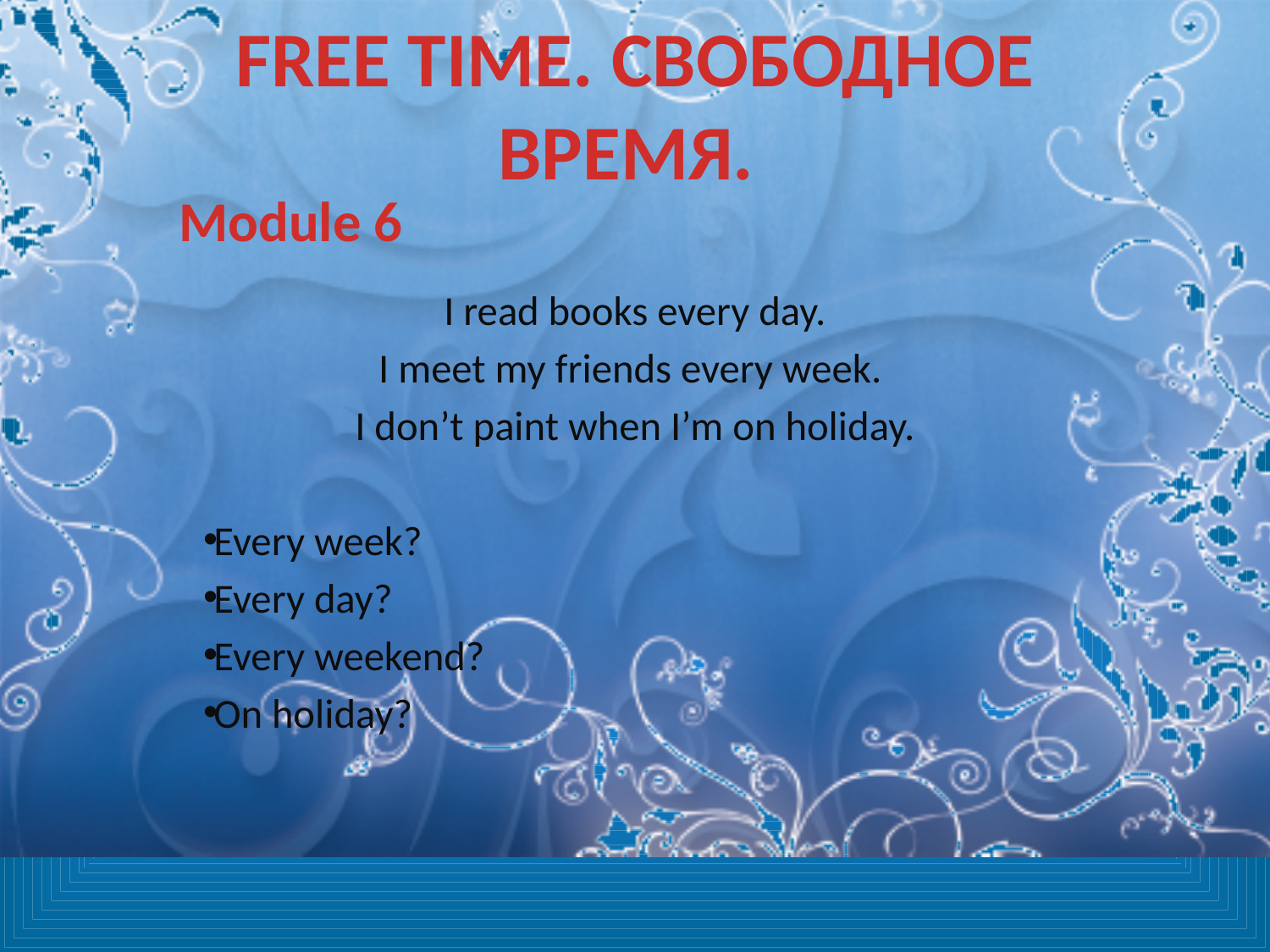

# FREE TIME. СВОБОДНОЕ ВРЕМЯ.
Module 6
 I read books every day.
I meet my friends every week.
I don’t paint when I’m on holiday.

Every week?
Every day?
Every weekend?
On holiday?